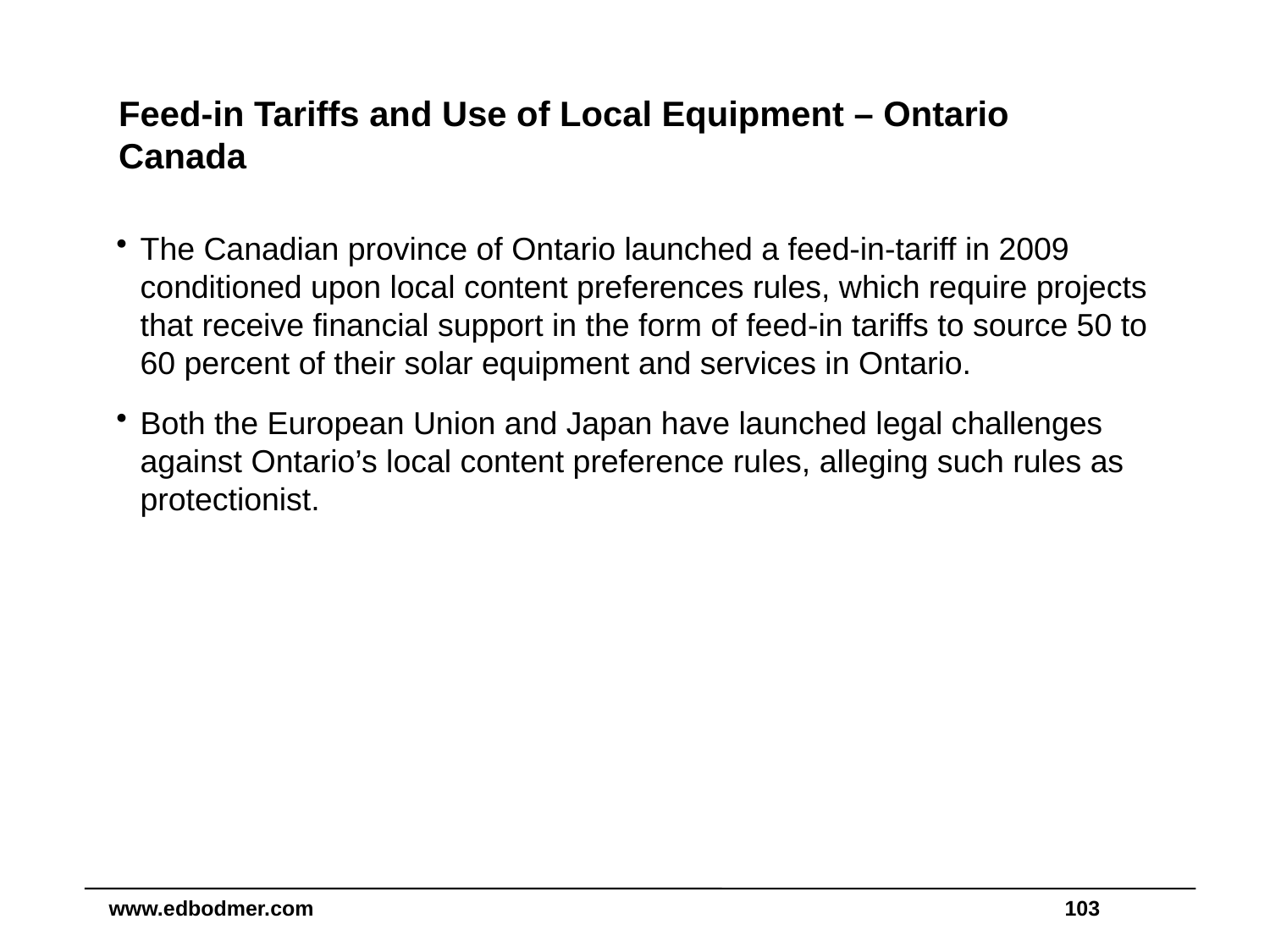

# Feed-in Tariffs and Use of Local Equipment – Ontario Canada
The Canadian province of Ontario launched a feed-in-tariff in 2009 conditioned upon local content preferences rules, which require projects that receive financial support in the form of feed-in tariffs to source 50 to 60 percent of their solar equipment and services in Ontario.
Both the European Union and Japan have launched legal challenges against Ontario’s local content preference rules, alleging such rules as protectionist.